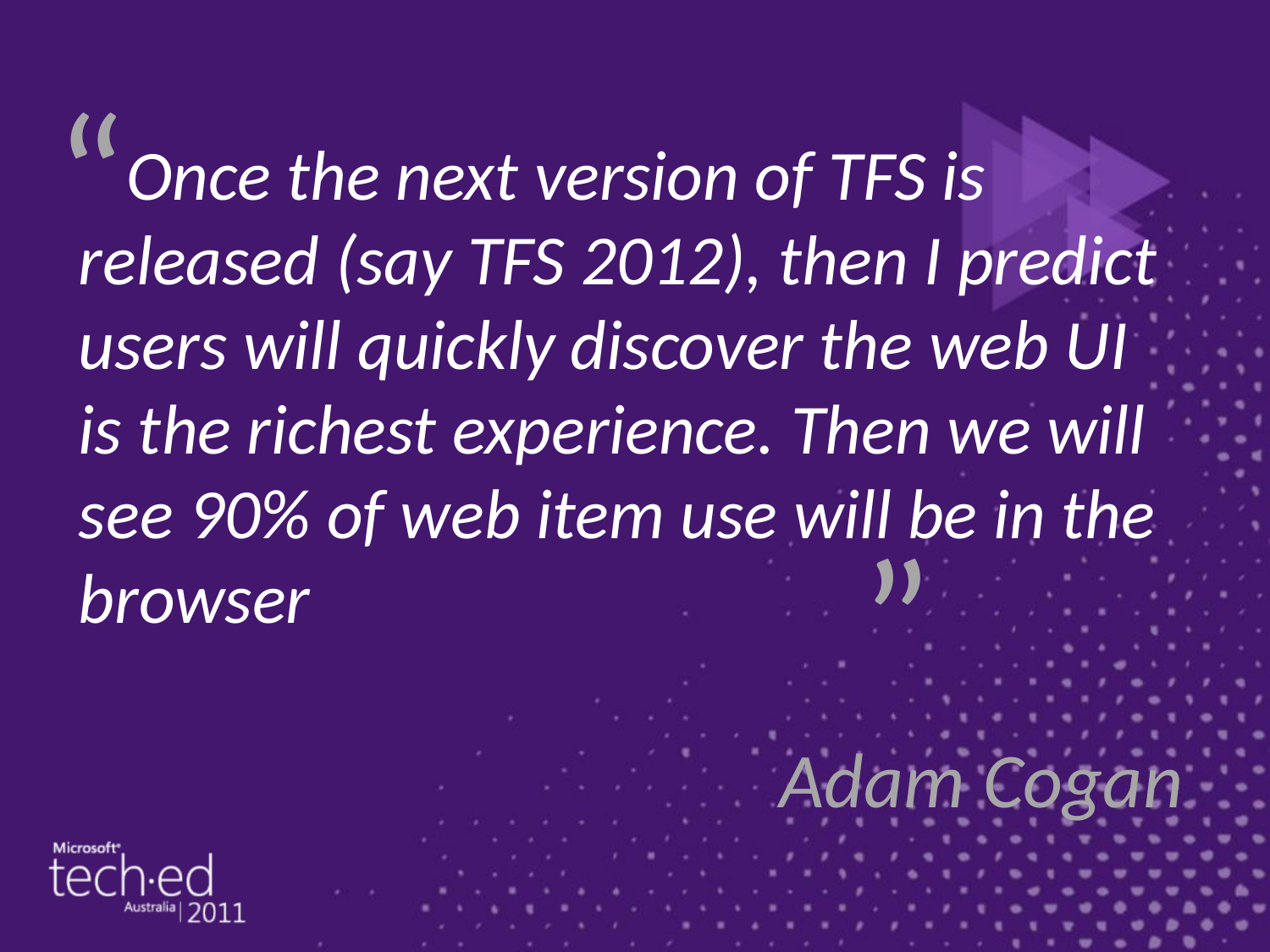

“
   Once the next version of TFS is released (say TFS 2012), then I predict users will quickly discover the web UI is the richest experience. Then we will see 90% of web item use will be in the browser

Adam Cogan
”